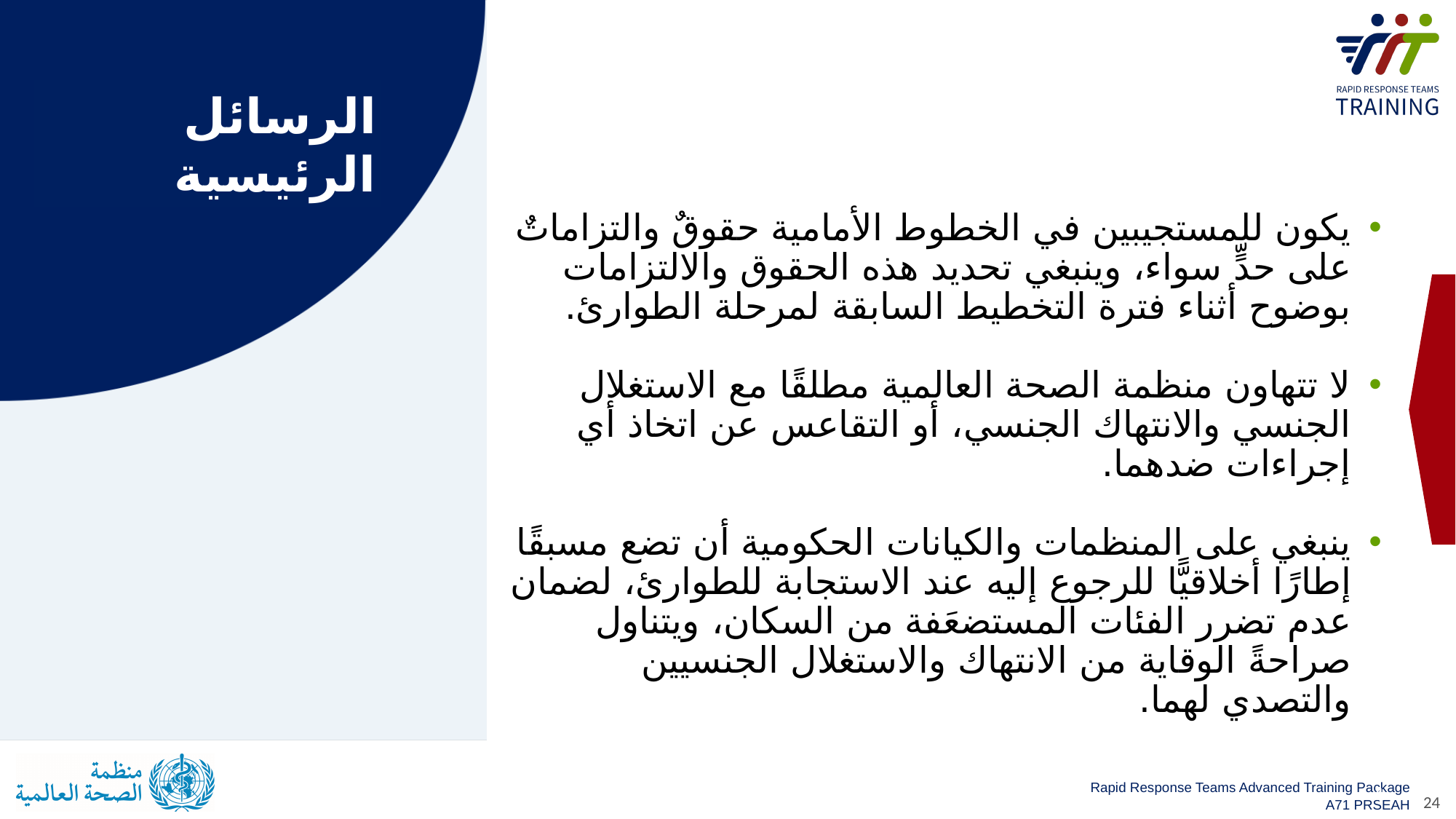

الرسائل الرئيسية
يكون للمستجيبين في الخطوط الأمامية حقوقٌ والتزاماتٌ على حدٍّ سواء، وينبغي تحديد هذه الحقوق والالتزامات بوضوح أثناء فترة التخطيط السابقة لمرحلة الطوارئ.

لا تتهاون منظمة الصحة العالمية مطلقًا مع الاستغلال الجنسي والانتهاك الجنسي، أو التقاعس عن اتخاذ أي إجراءات ضدهما.

ينبغي على المنظمات والكيانات الحكومية أن تضع مسبقًا إطارًا أخلاقيًّا للرجوع إليه عند الاستجابة للطوارئ، لضمان عدم تضرر الفئات المستضعَفة من السكان، ويتناول صراحةً الوقاية من الانتهاك والاستغلال الجنسيين والتصدي لهما.
24